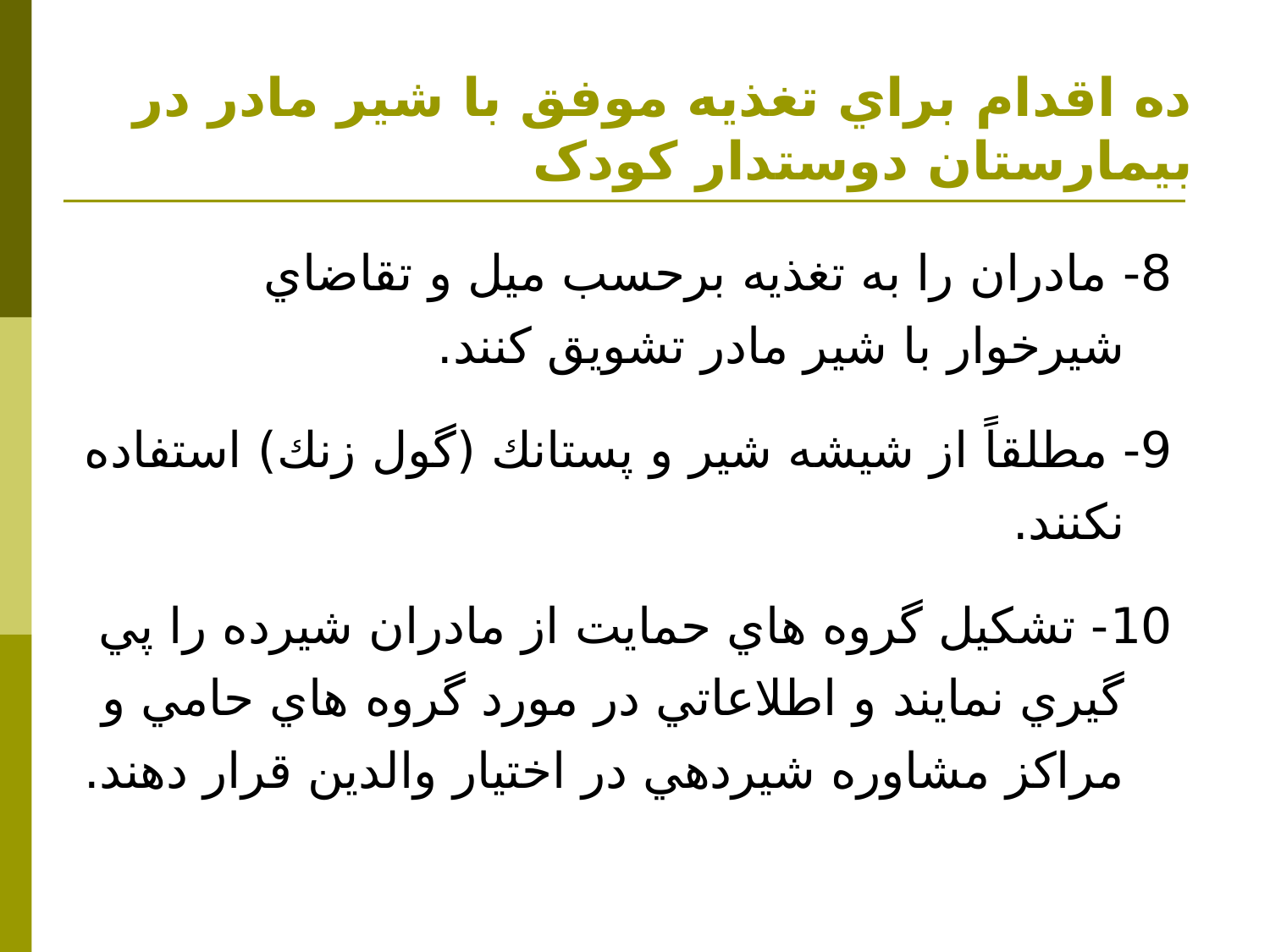

# ده اقدام براي تغذیه موفق با شیر مادر در بيمارستان دوستدار کودک
8- مادران را به تغذيه برحسب ميل و تقاضاي شيرخوار با شير مادر تشويق كنند.
9- مطلقاً از شيشه شير و پستانك (گول زنك) استفاده نكنند.
10- تشكيل گروه هاي حمايت از مادران شيرده را پي گيري نمايند و اطلاعاتي در مورد گروه هاي حامي و مراكز مشاوره شيردهي در اختيار والدين قرار دهند.